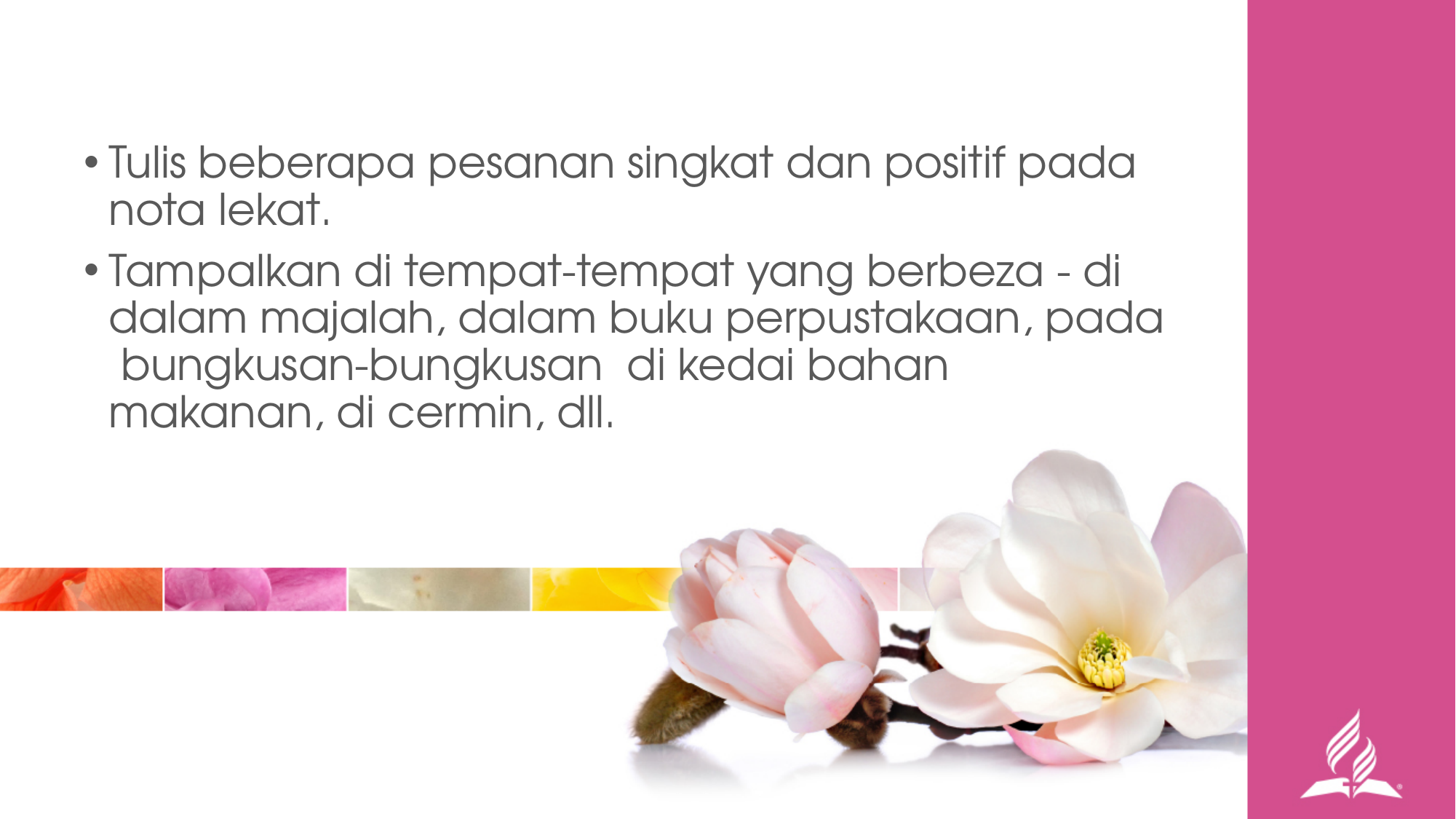

Tulis beberapa pesanan singkat dan positif pada nota lekat.
Tampalkan di tempat-tempat yang berbeza - di dalam majalah, dalam buku perpustakaan, pada  bungkusan-bungkusan  di kedai bahan makanan, di cermin, dll.